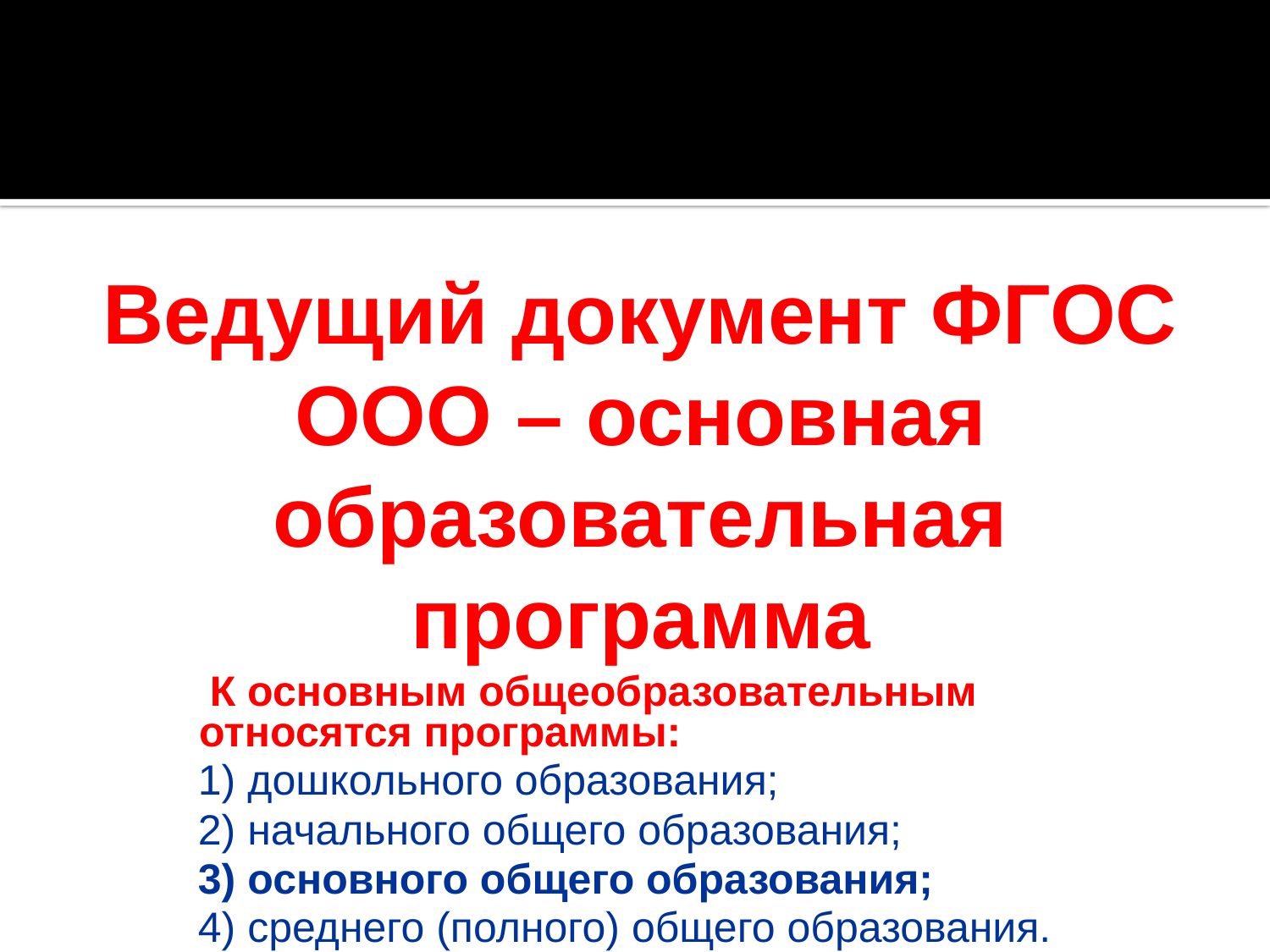

Ведущий документ ФГОС ООО – основная образовательная программа
 К основным общеобразовательным относятся программы:
1) дошкольного образования;
2) начального общего образования;
3) основного общего образования;
4) среднего (полного) общего образования.